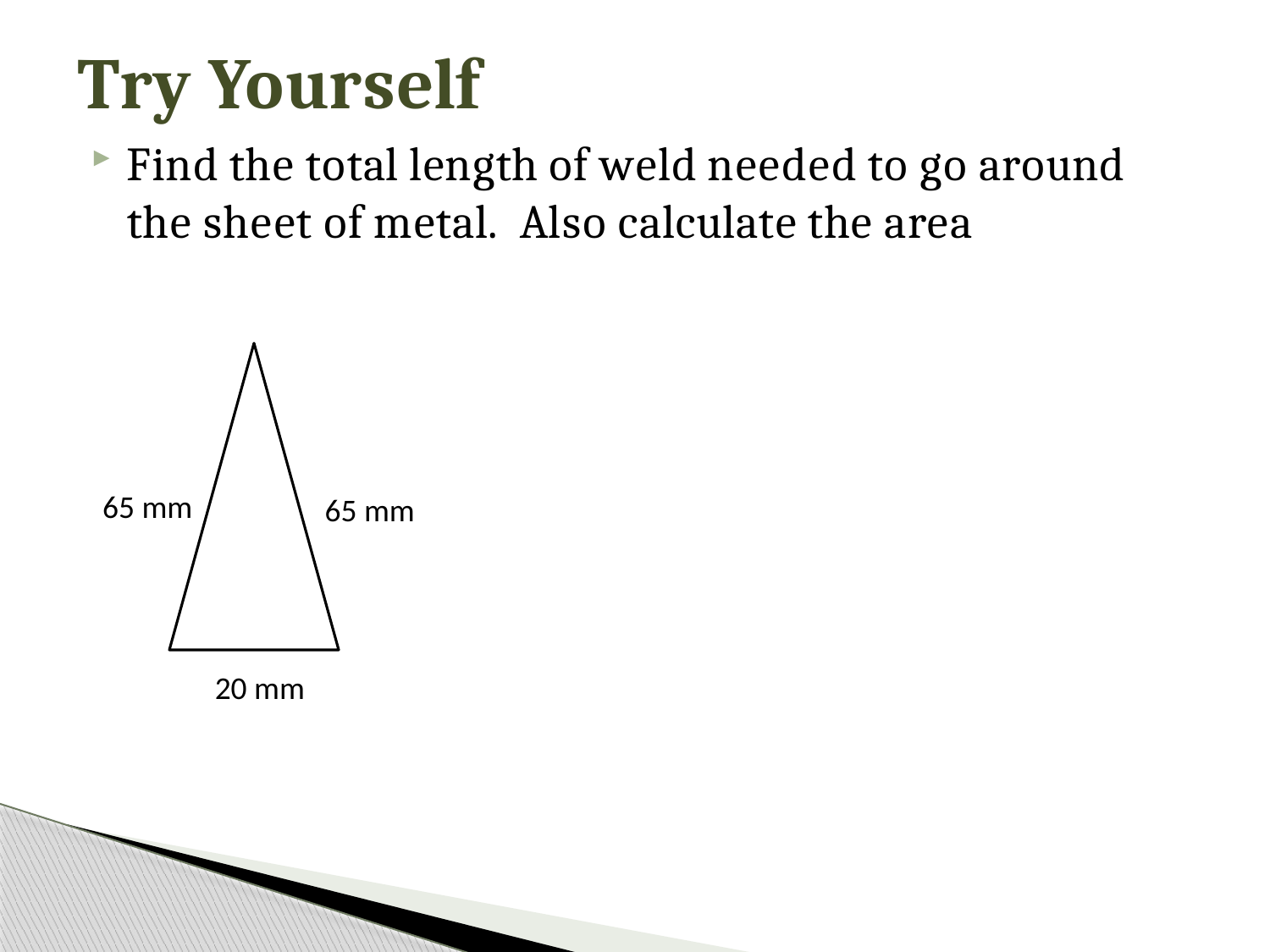

# Try Yourself
Find the total length of weld needed to go around the sheet of metal.  Also calculate the area

65 mm
65 mm
20 mm